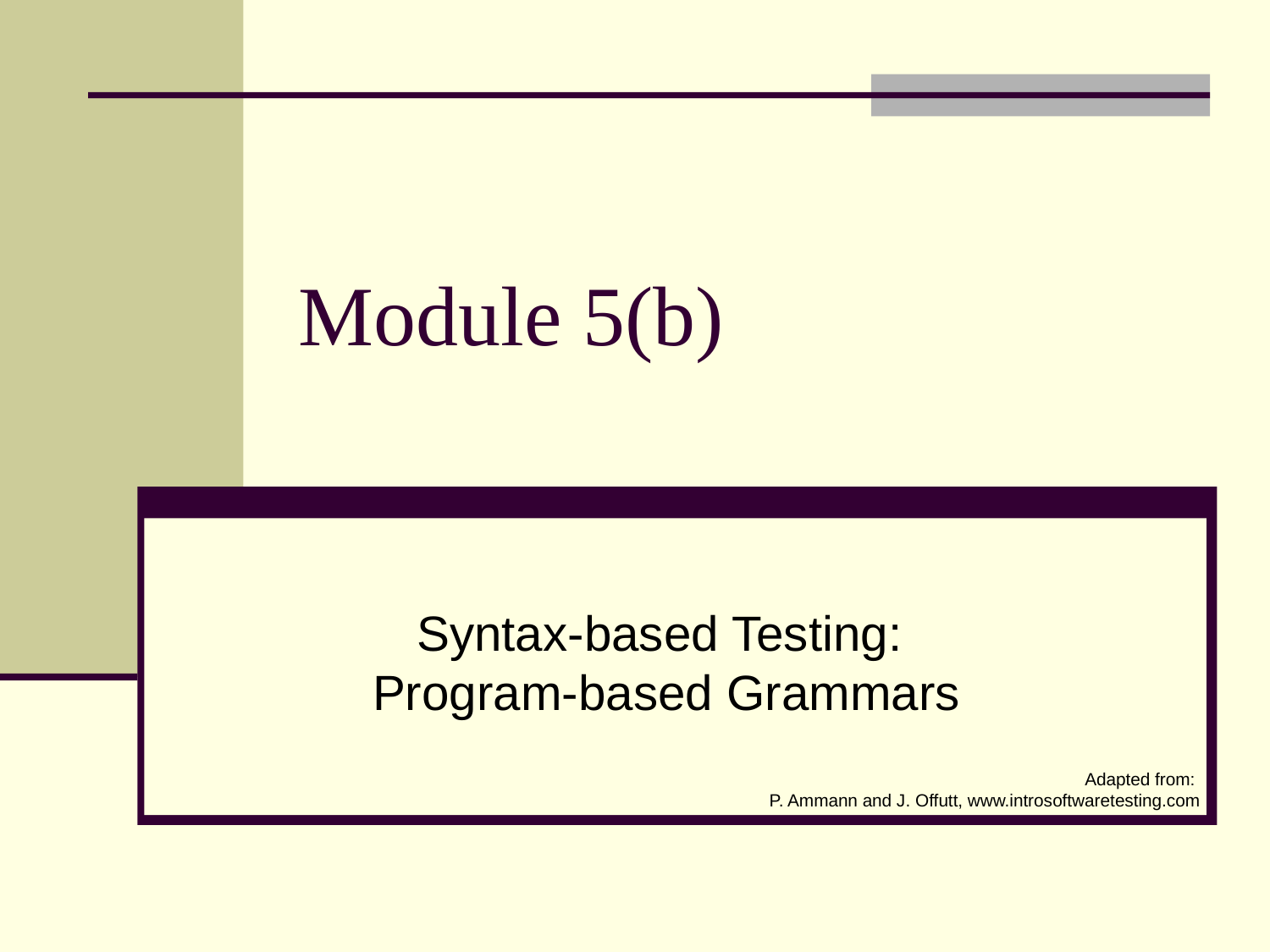

# Module 5(b)
Syntax-based Testing:
Program-based Grammars